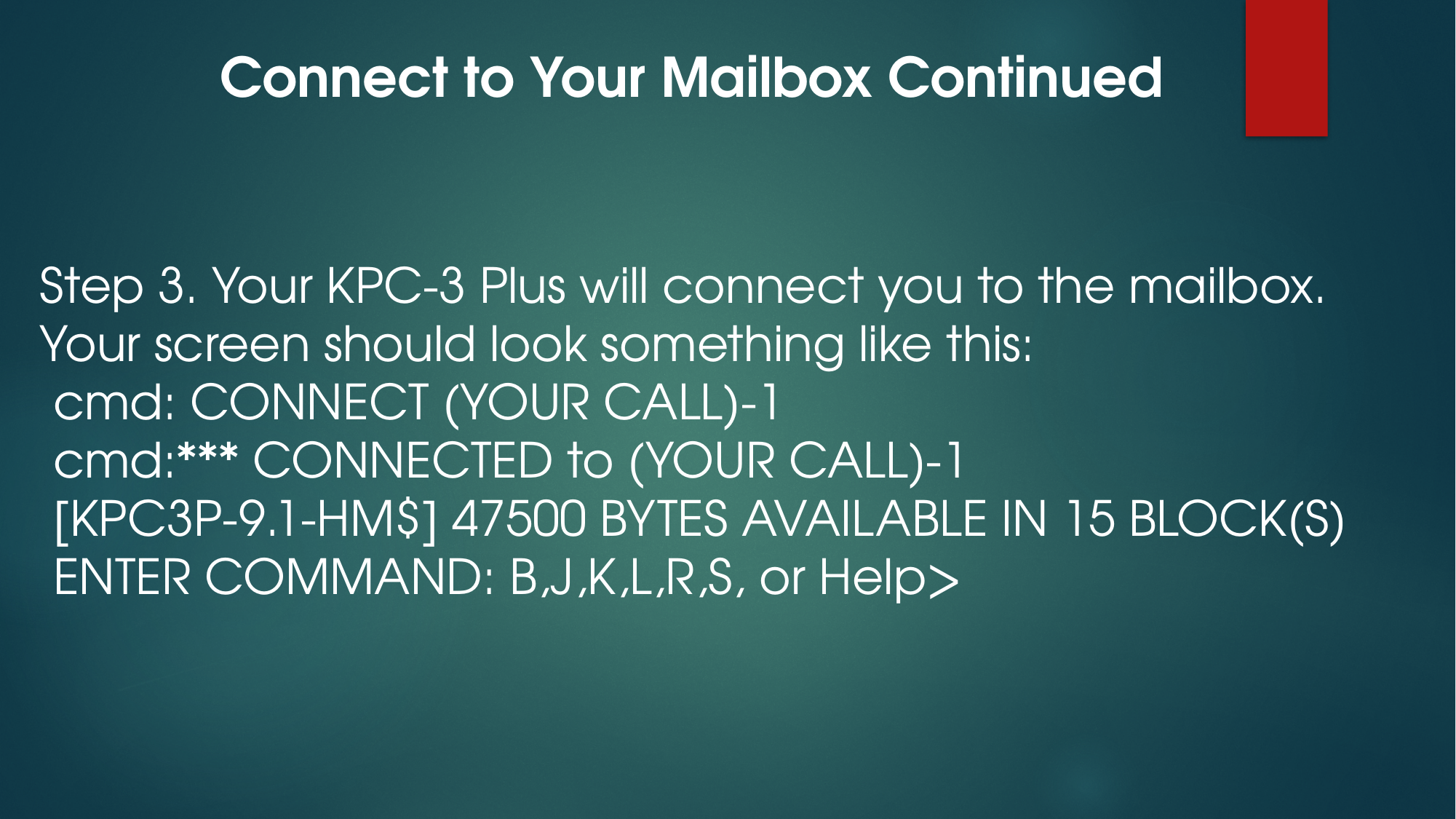

Connect to Your Mailbox Continued
Step 3. Your KPC-3 Plus will connect you to the mailbox. Your screen should look something like this:
 cmd: CONNECT (YOUR CALL)-1
 cmd:*** CONNECTED to (YOUR CALL)-1
 [KPC3P-9.1-HM$] 47500 BYTES AVAILABLE IN 15 BLOCK(S)
 ENTER COMMAND: B,J,K,L,R,S, or Help>